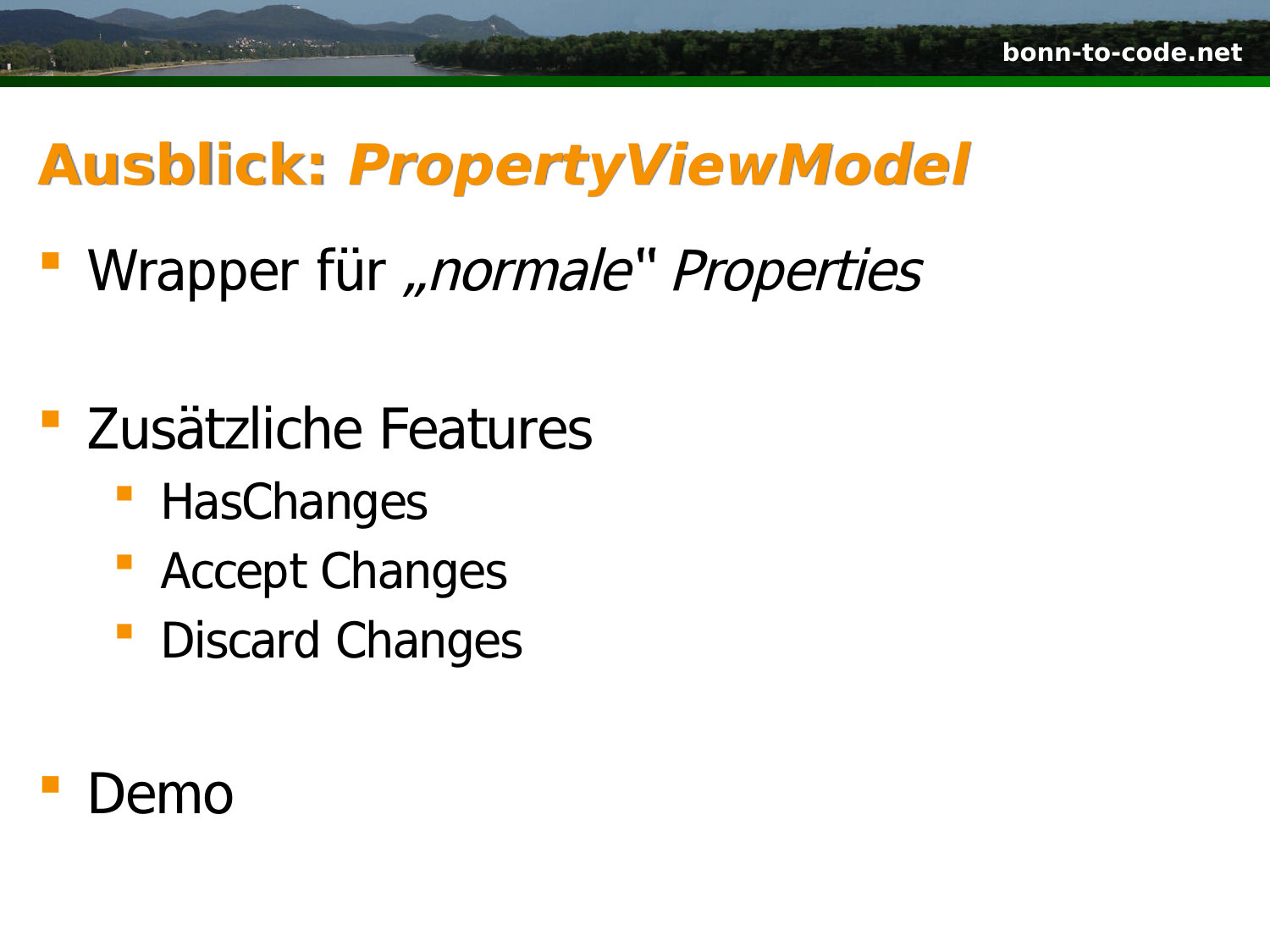

# Ausblick: PropertyViewModel
Wrapper für „normale“ Properties

Zusätzliche Features
HasChanges
Accept Changes
Discard Changes

Demo